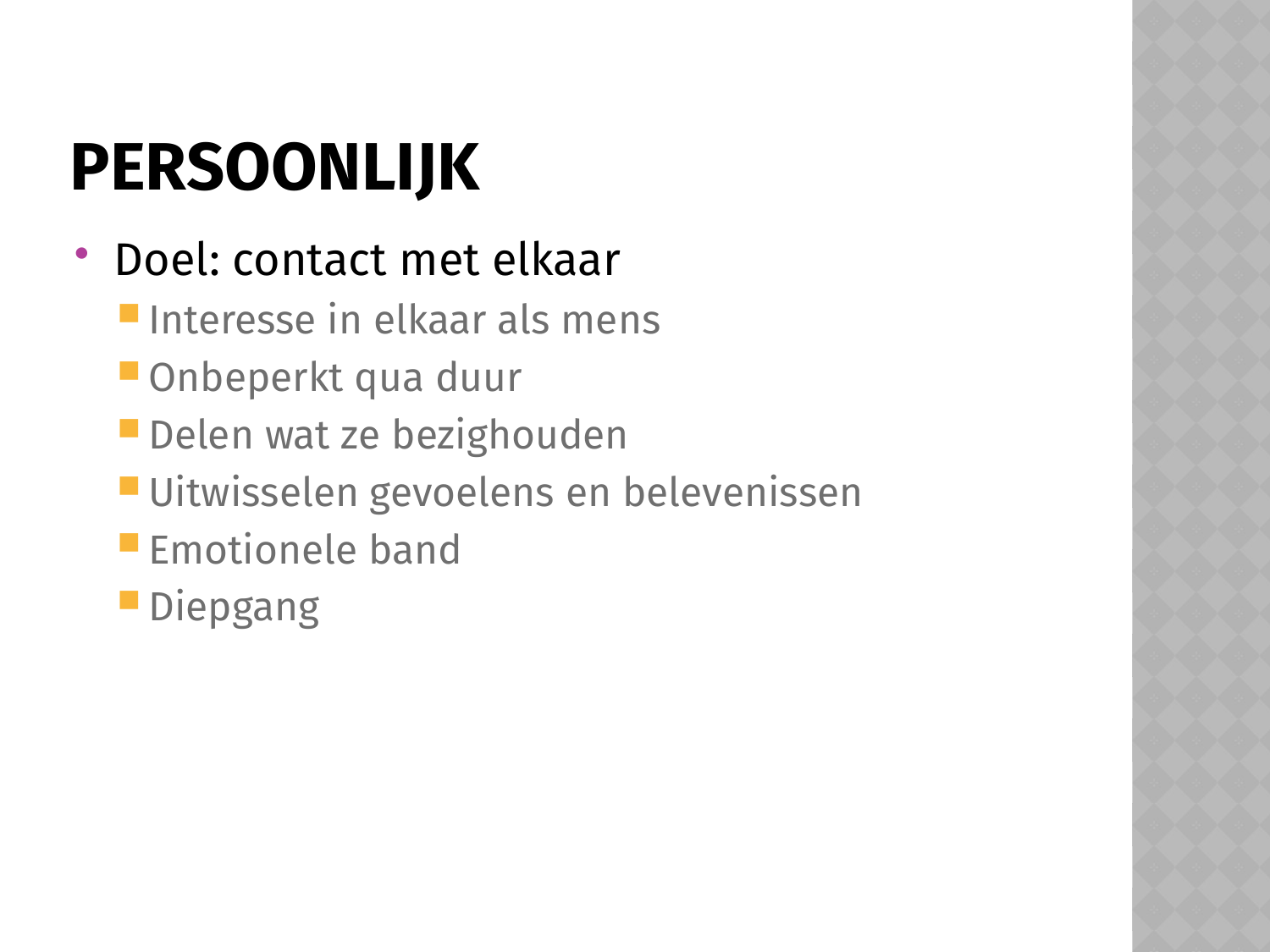

# persoonlijk
Doel: contact met elkaar
Interesse in elkaar als mens
Onbeperkt qua duur
Delen wat ze bezighouden
Uitwisselen gevoelens en belevenissen
Emotionele band
Diepgang